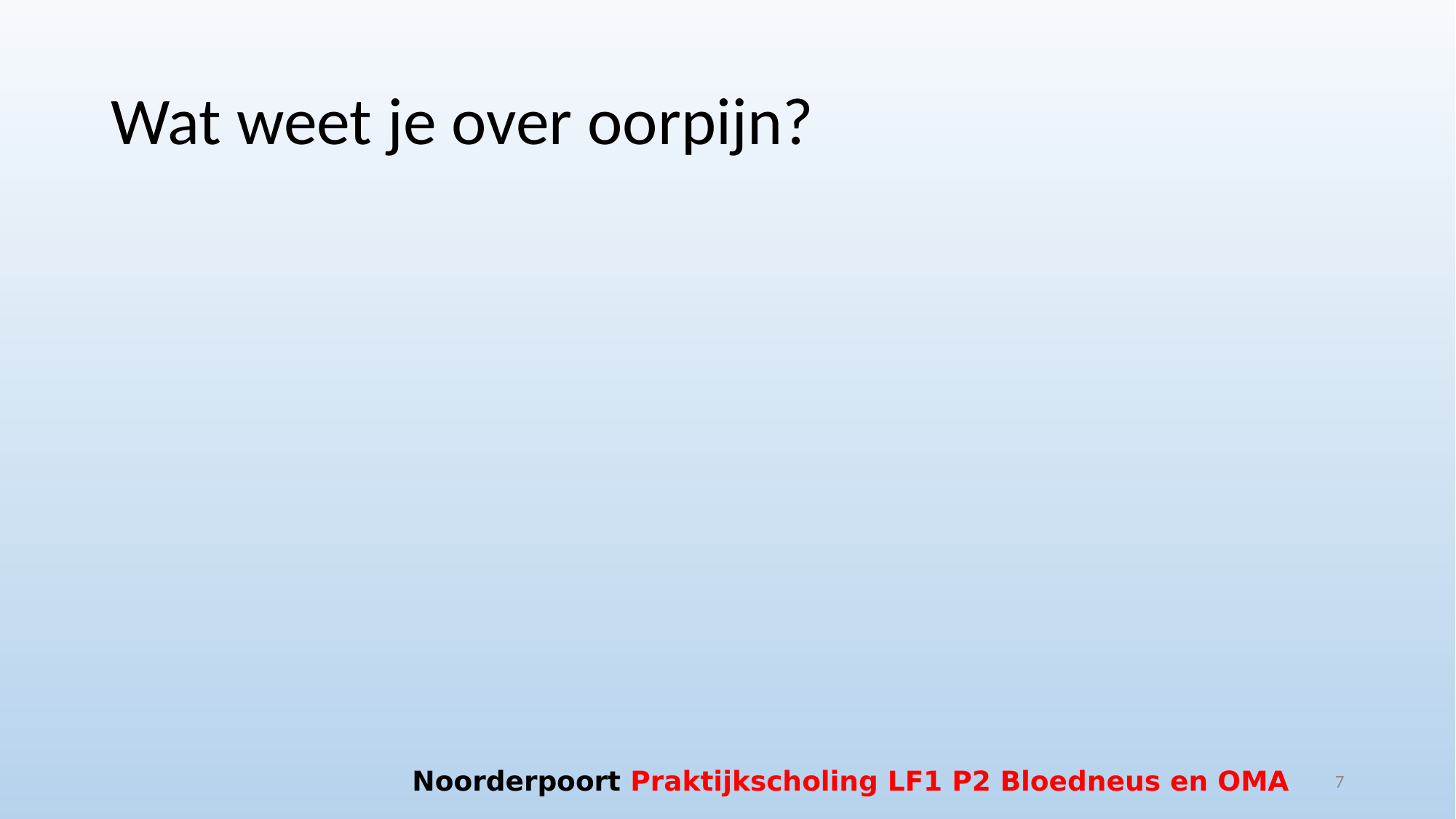

# Wat weet je over oorpijn?

Noorderpoort Praktijkscholing LF1 P2 Bloedneus en OMA
7